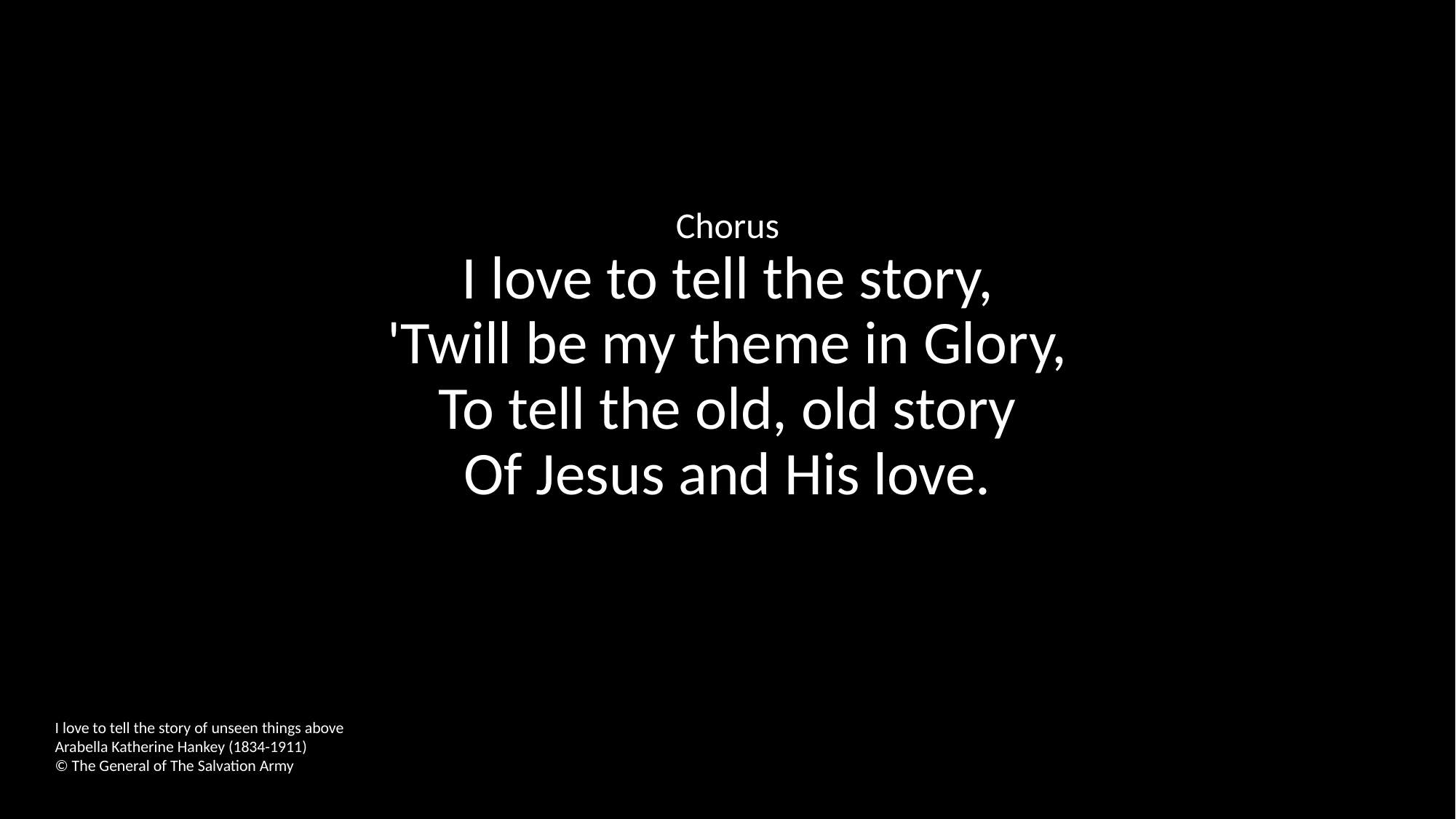

Chorus
I love to tell the story,
'Twill be my theme in Glory,
To tell the old, old story
Of Jesus and His love.
I love to tell the story of unseen things above
Arabella Katherine Hankey (1834-1911)
© The General of The Salvation Army